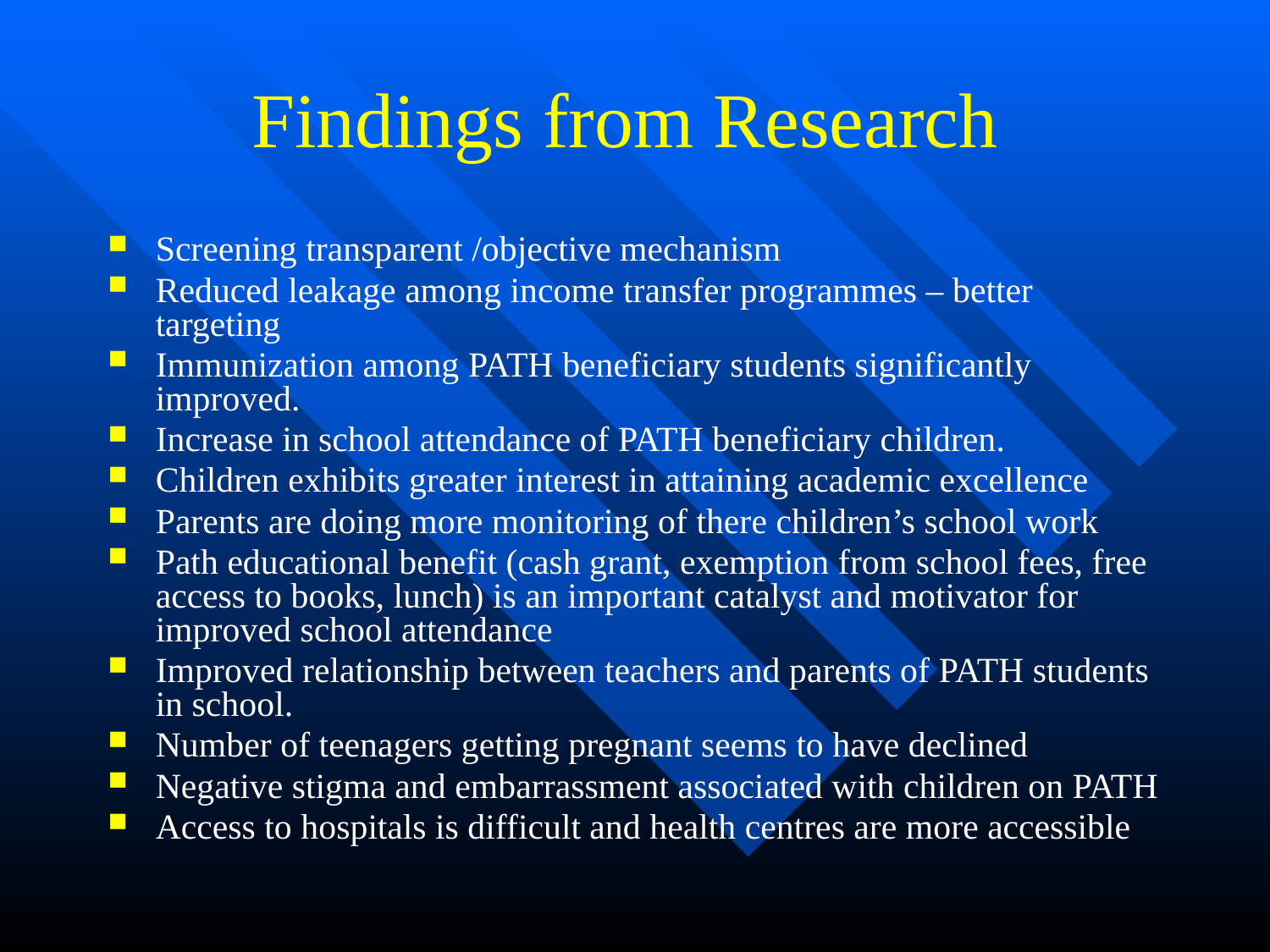

# Findings from Research
Screening transparent /objective mechanism
Reduced leakage among income transfer programmes – better targeting
Immunization among PATH beneficiary students significantly improved.
Increase in school attendance of PATH beneficiary children.
Children exhibits greater interest in attaining academic excellence
Parents are doing more monitoring of there children’s school work
Path educational benefit (cash grant, exemption from school fees, free access to books, lunch) is an important catalyst and motivator for improved school attendance
Improved relationship between teachers and parents of PATH students in school.
Number of teenagers getting pregnant seems to have declined
Negative stigma and embarrassment associated with children on PATH
Access to hospitals is difficult and health centres are more accessible